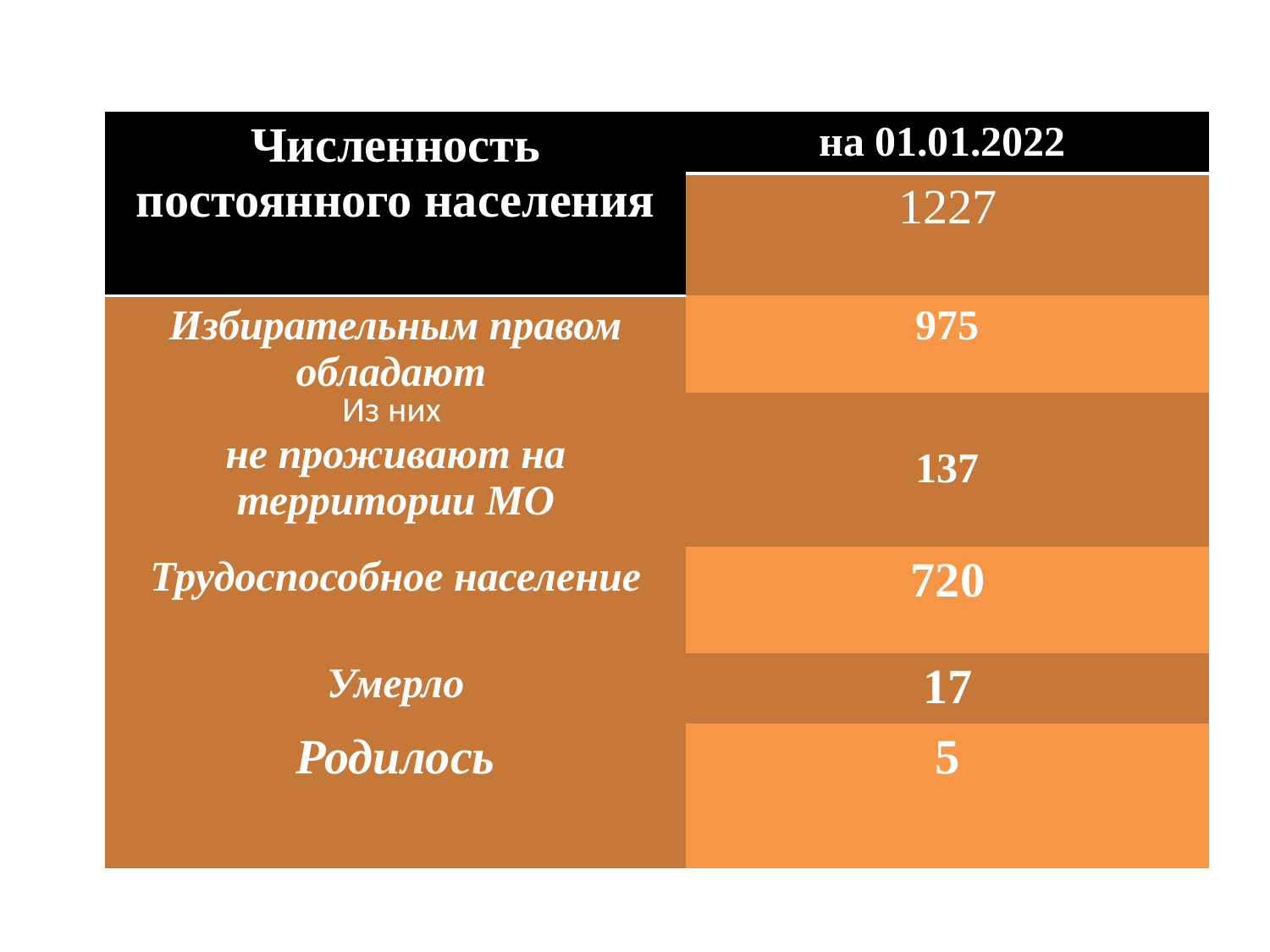

| Численность постоянного населения | на 01.01.2022 |
| --- | --- |
|  | 1227 |
| Избирательным правом обладают Из них не проживают на территории МО | 975 |
|  | 137 |
| Трудоспособное население | 720 |
| Умерло | 17 |
| Родилось | 5 |